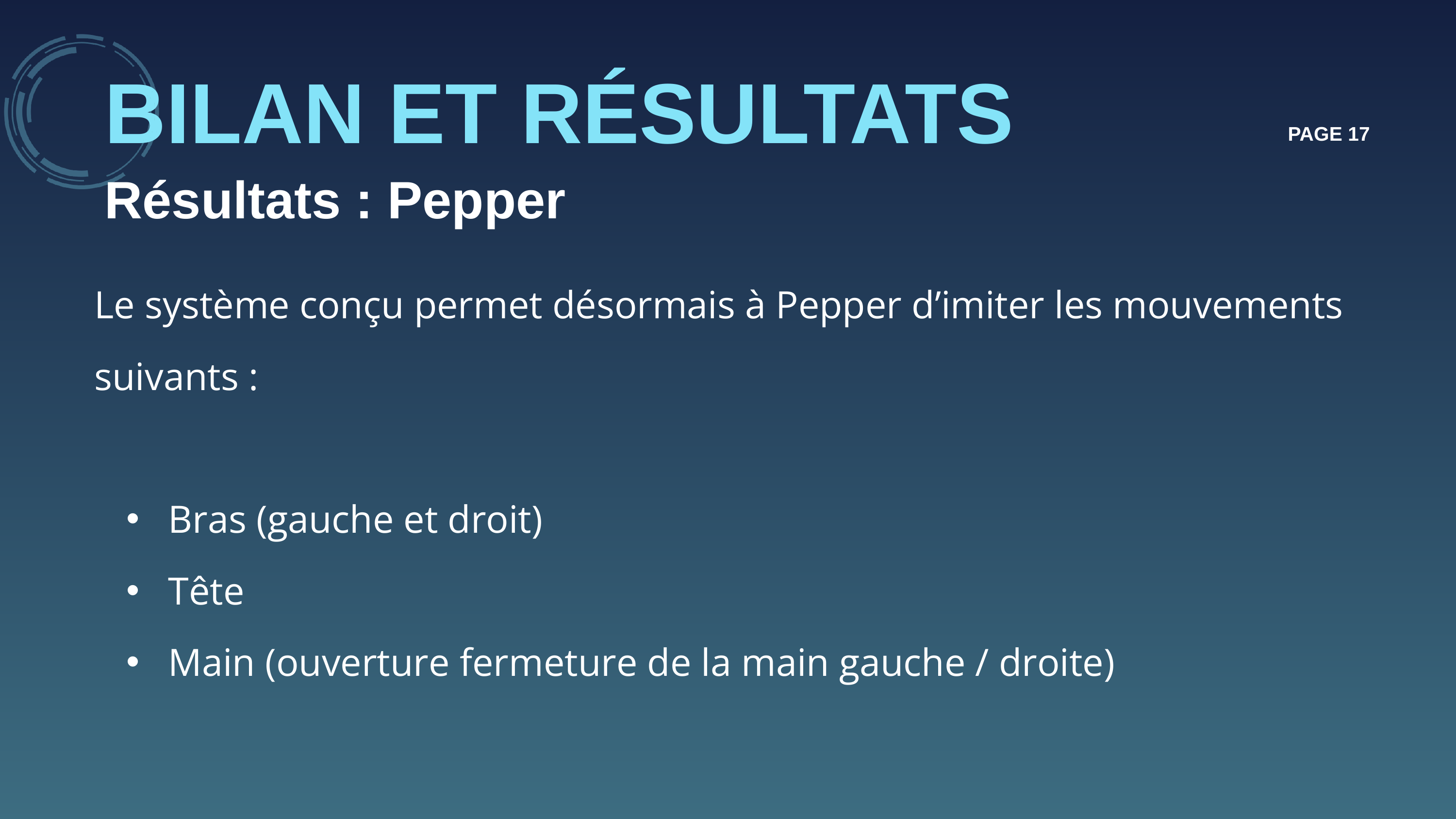

BILAN ET RÉSULTATS
PAGE 17
Résultats : Pepper
Le système conçu permet désormais à Pepper d’imiter les mouvements suivants :

 Bras (gauche et droit)
 Tête
 Main (ouverture fermeture de la main gauche / droite)